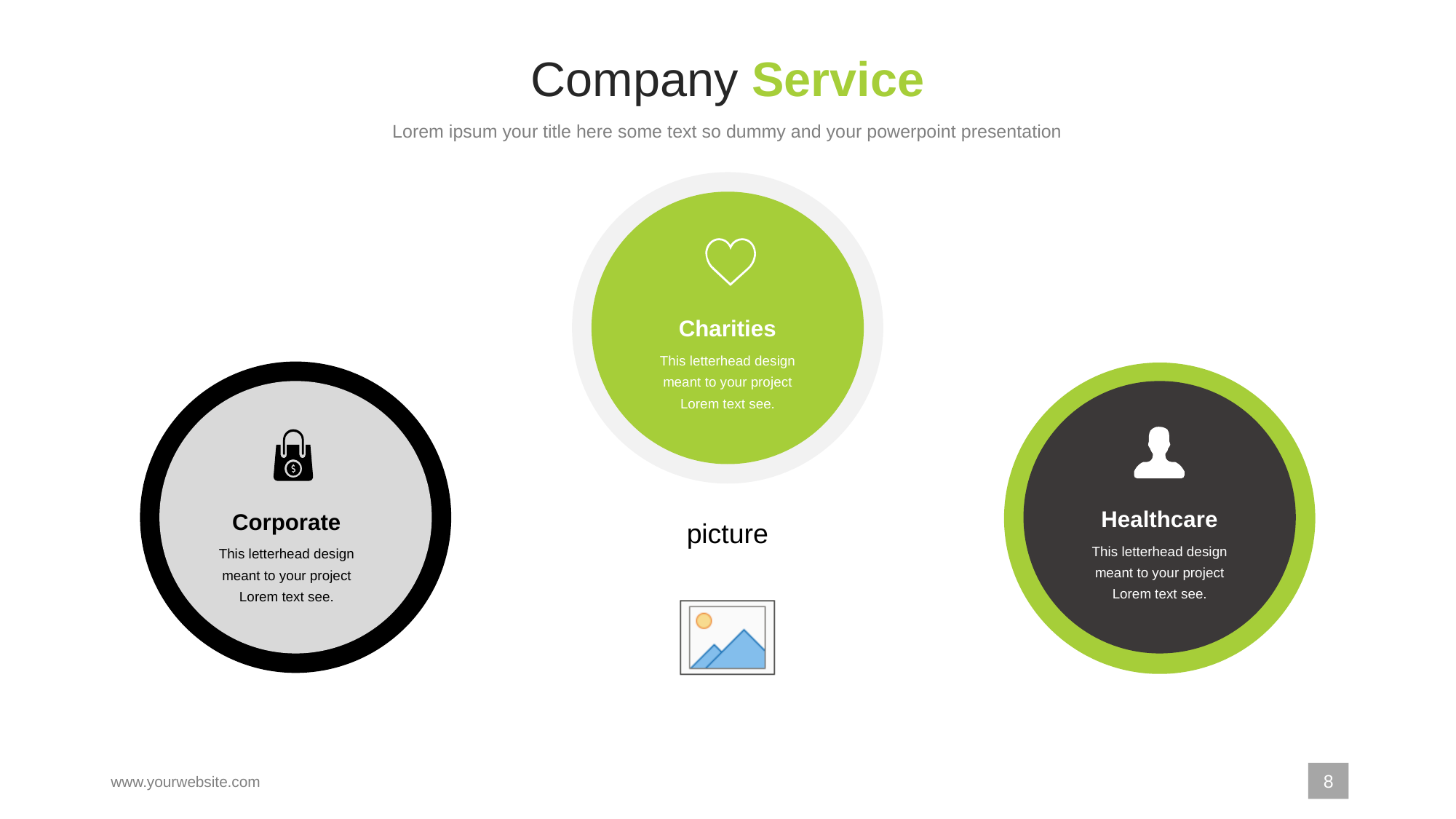

# Company Service
Lorem ipsum your title here some text so dummy and your powerpoint presentation

Charities
This letterhead design meant to your project Lorem text see.

Healthcare
This letterhead design meant to your project Lorem text see.

Corporate
This letterhead design meant to your project Lorem text see.

8
www.yourwebsite.com